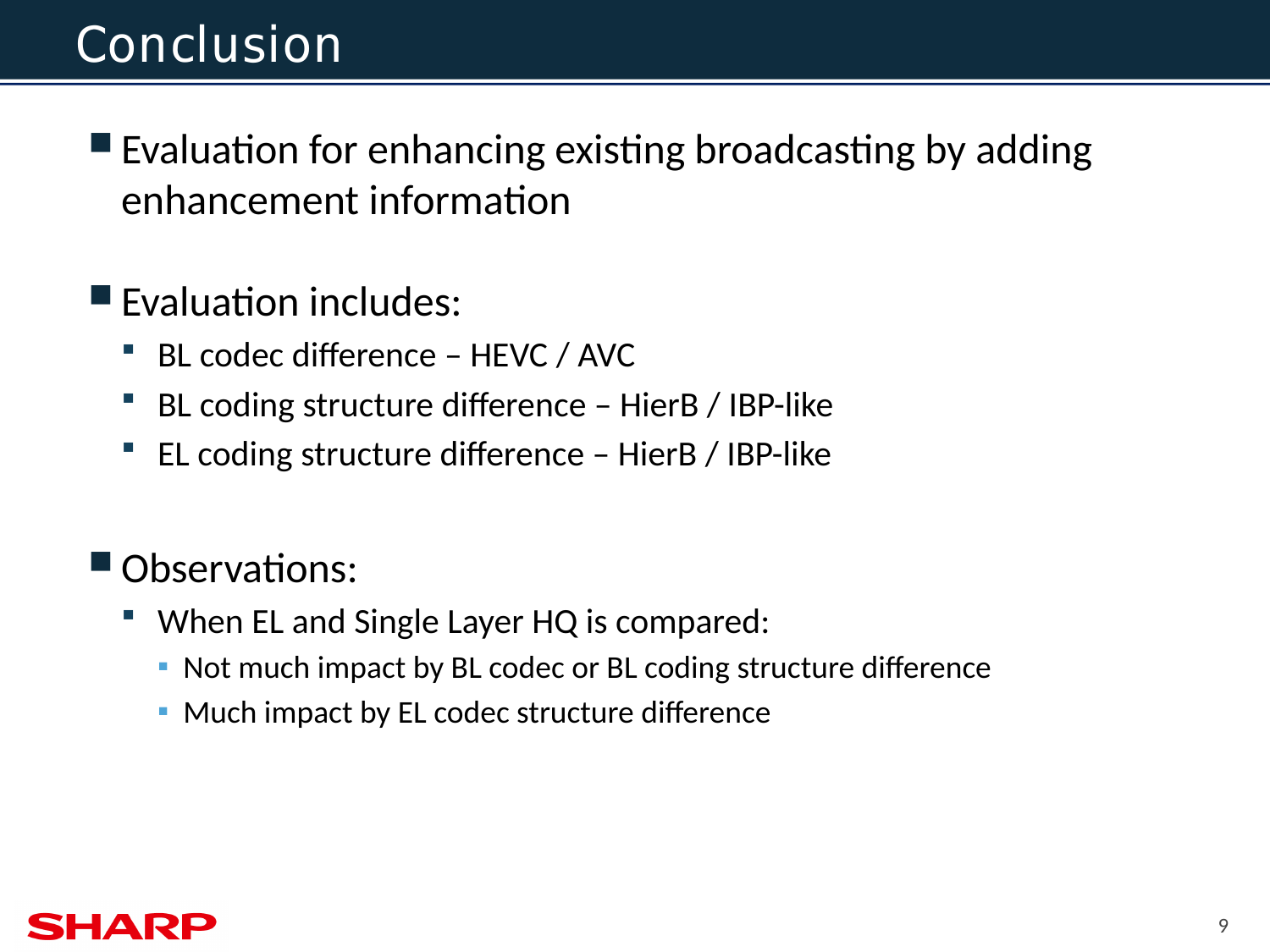

# Conclusion
Evaluation for enhancing existing broadcasting by adding enhancement information

Evaluation includes:
BL codec difference – HEVC / AVC
BL coding structure difference – HierB / IBP-like
EL coding structure difference – HierB / IBP-like

Observations:
When EL and Single Layer HQ is compared:
Not much impact by BL codec or BL coding structure difference
Much impact by EL codec structure difference
9